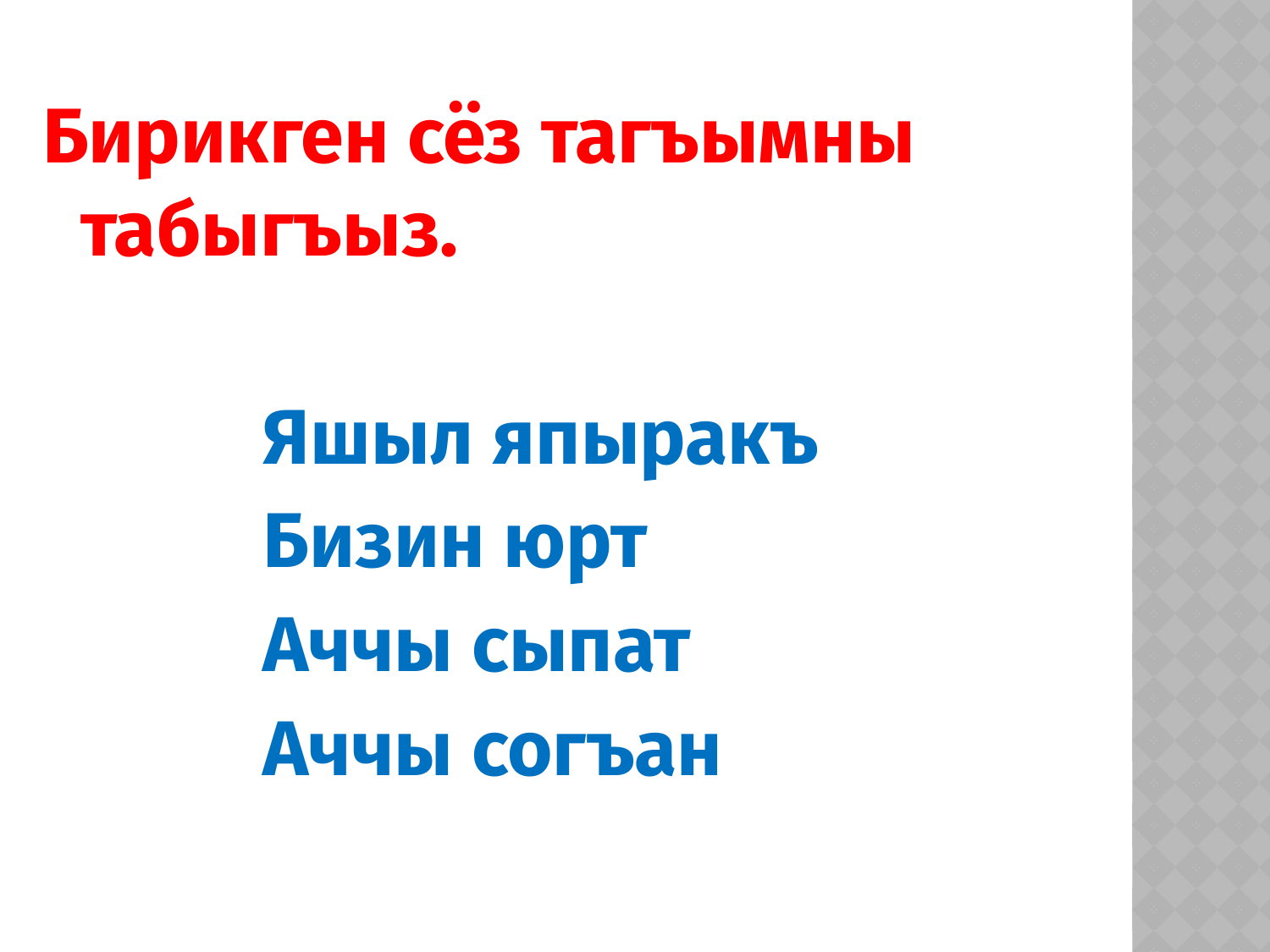

Бирикген сёз тагъымны табыгъыз.

            Яшыл япыракъ
            Бизин юрт
            Аччы сыпат
            Аччы согъан